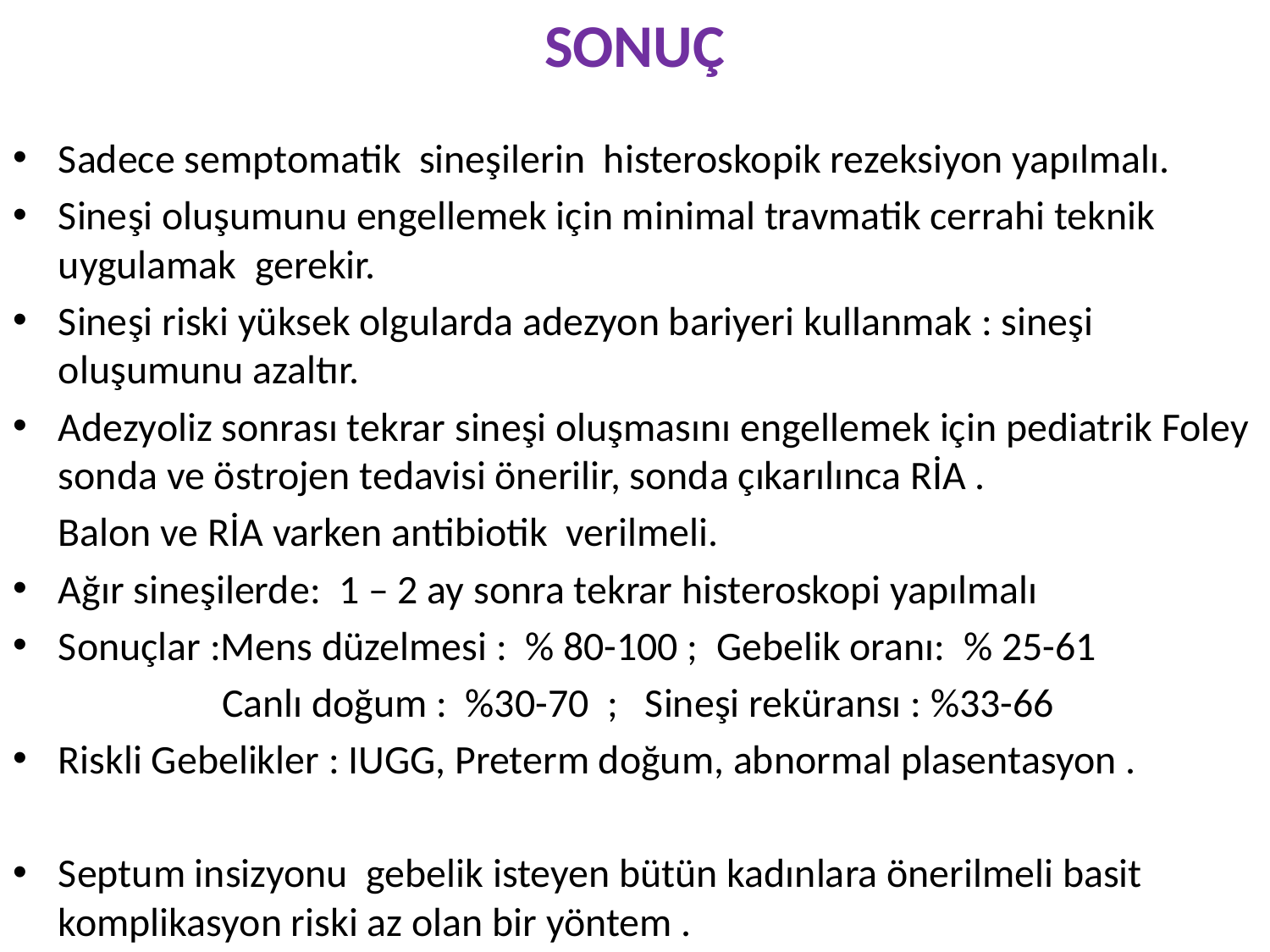

# SONUÇ
Sadece semptomatik  sineşilerin  histeroskopik rezeksiyon yapılmalı.
Sineşi oluşumunu engellemek için minimal travmatik cerrahi teknik uygulamak  gerekir.
Sineşi riski yüksek olgularda adezyon bariyeri kullanmak : sineşi oluşumunu azaltır.
Adezyoliz sonrası tekrar sineşi oluşmasını engellemek için pediatrik Foley sonda ve östrojen tedavisi önerilir, sonda çıkarılınca RİA .
     Balon ve RİA varken antibiotik  verilmeli.
Ağır sineşilerde:  1 – 2 ay sonra tekrar histeroskopi yapılmalı
Sonuçlar :Mens düzelmesi :  % 80-100 ;  Gebelik oranı:  % 25-61
                       Canlı doğum :  %30-70  ;   Sineşi reküransı : %33-66
Riskli Gebelikler : IUGG, Preterm doğum, abnormal plasentasyon .

Septum insizyonu  gebelik isteyen bütün kadınlara önerilmeli basit komplikasyon riski az olan bir yöntem .